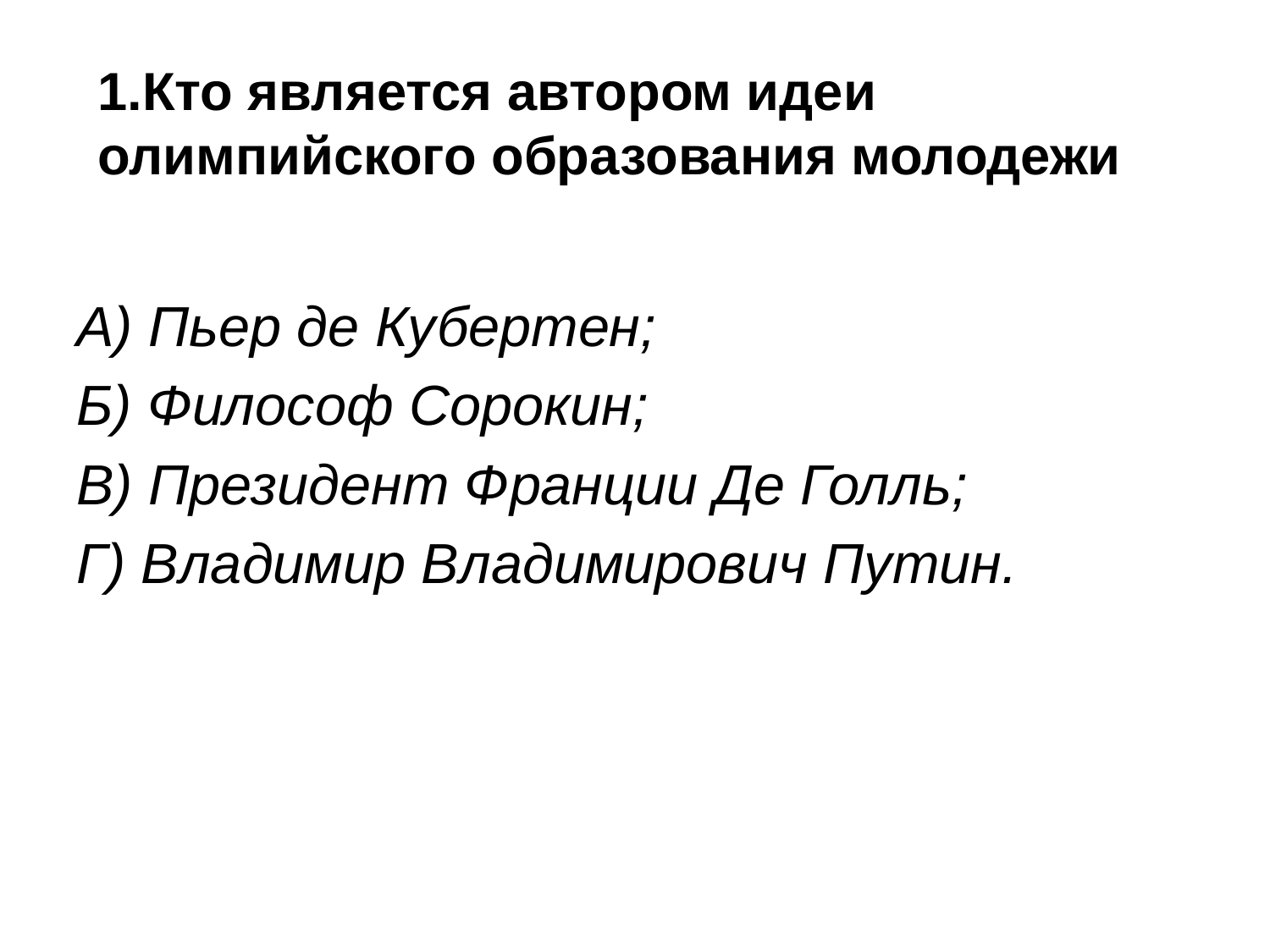

# 1.Кто является автором идеи олимпийского образования молодежи

А) Пьер де Кубертен;
Б) Философ Сорокин;
В) Президент Франции Де Голль;
Г) Владимир Владимирович Путин.